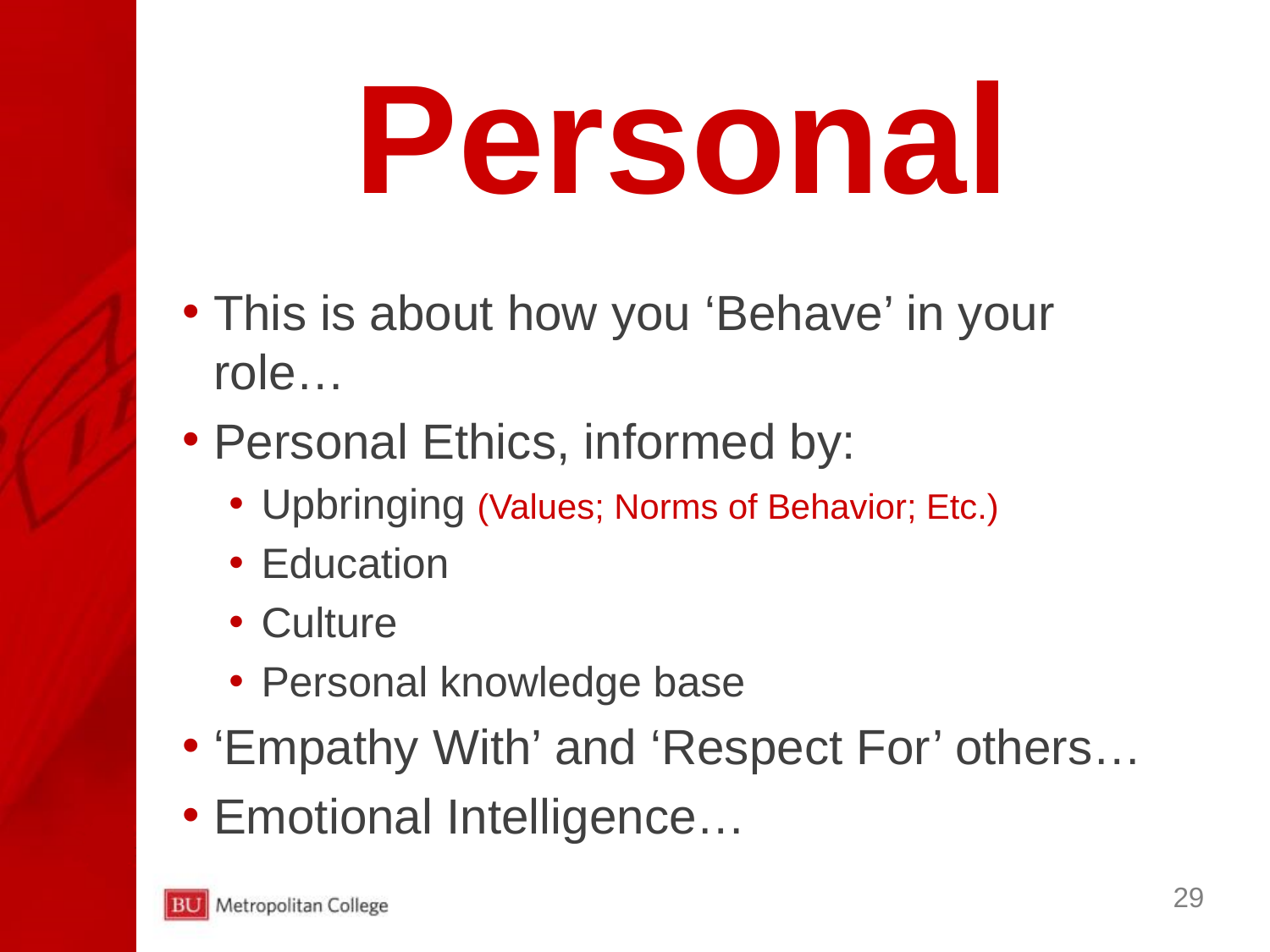

# Personal
This is about how you ‘Behave’ in your role…
Personal Ethics, informed by:
Upbringing (Values; Norms of Behavior; Etc.)
Education
Culture
Personal knowledge base
‘Empathy With’ and ‘Respect For’ others…
Emotional Intelligence…